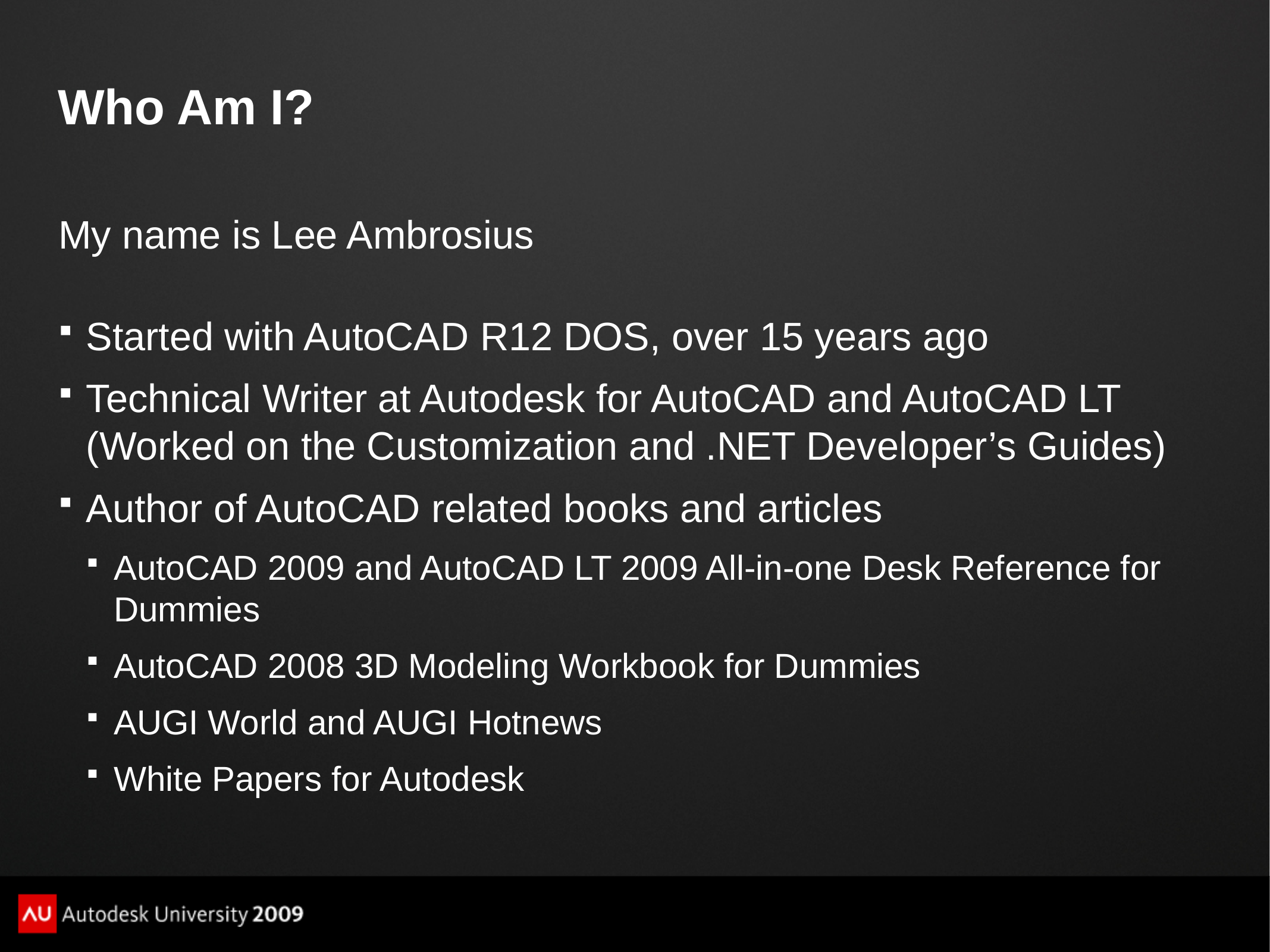

# Who Am I?
My name is Lee Ambrosius

Started with AutoCAD R12 DOS, over 15 years ago
Technical Writer at Autodesk for AutoCAD and AutoCAD LT (Worked on the Customization and .NET Developer’s Guides)
Author of AutoCAD related books and articles
AutoCAD 2009 and AutoCAD LT 2009 All-in-one Desk Reference for Dummies
AutoCAD 2008 3D Modeling Workbook for Dummies
AUGI World and AUGI Hotnews
White Papers for Autodesk